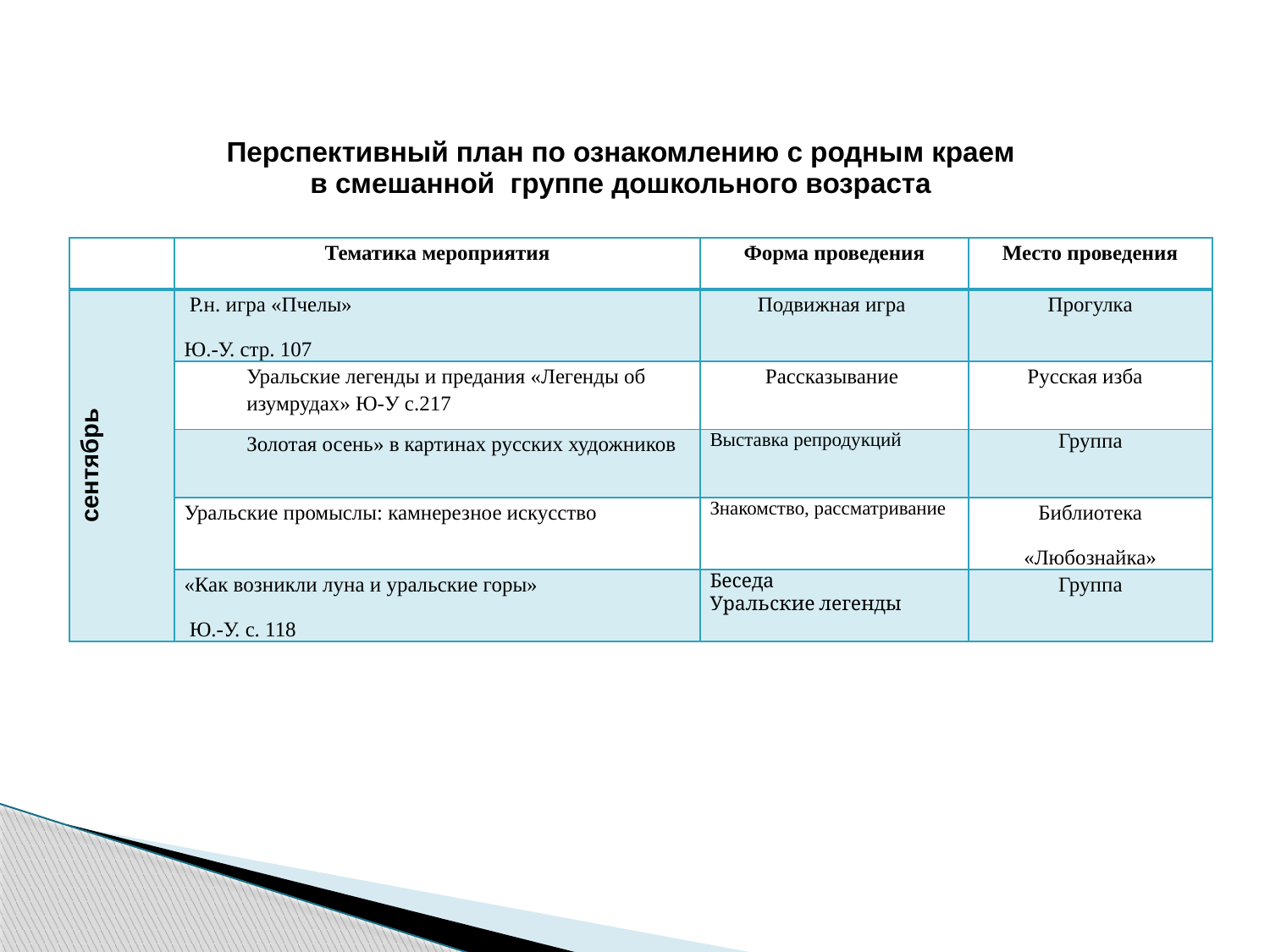

# Перспективный план по ознакомлению с родным краем в смешанной  группе дошкольного возраста
|  | Тематика мероприятия | Форма проведения | Место проведения |
| --- | --- | --- | --- |
| сентябрь | Р.н. игра «Пчелы» Ю.-У. стр. 107 | Подвижная игра | Прогулка |
|  | Уральские легенды и предания «Легенды об изумрудах» Ю-У с.217 | Рассказывание | Русская изба |
|  | Золотая осень» в картинах русских художников | Выставка репродукций | Группа |
|  | Уральские промыслы: камнерезное искусство | Знакомство, рассматривание | Библиотека «Любознайка» |
|  | «Как возникли луна и уральские горы» Ю.-У. с. 118 | Беседа Уральские легенды | Группа |